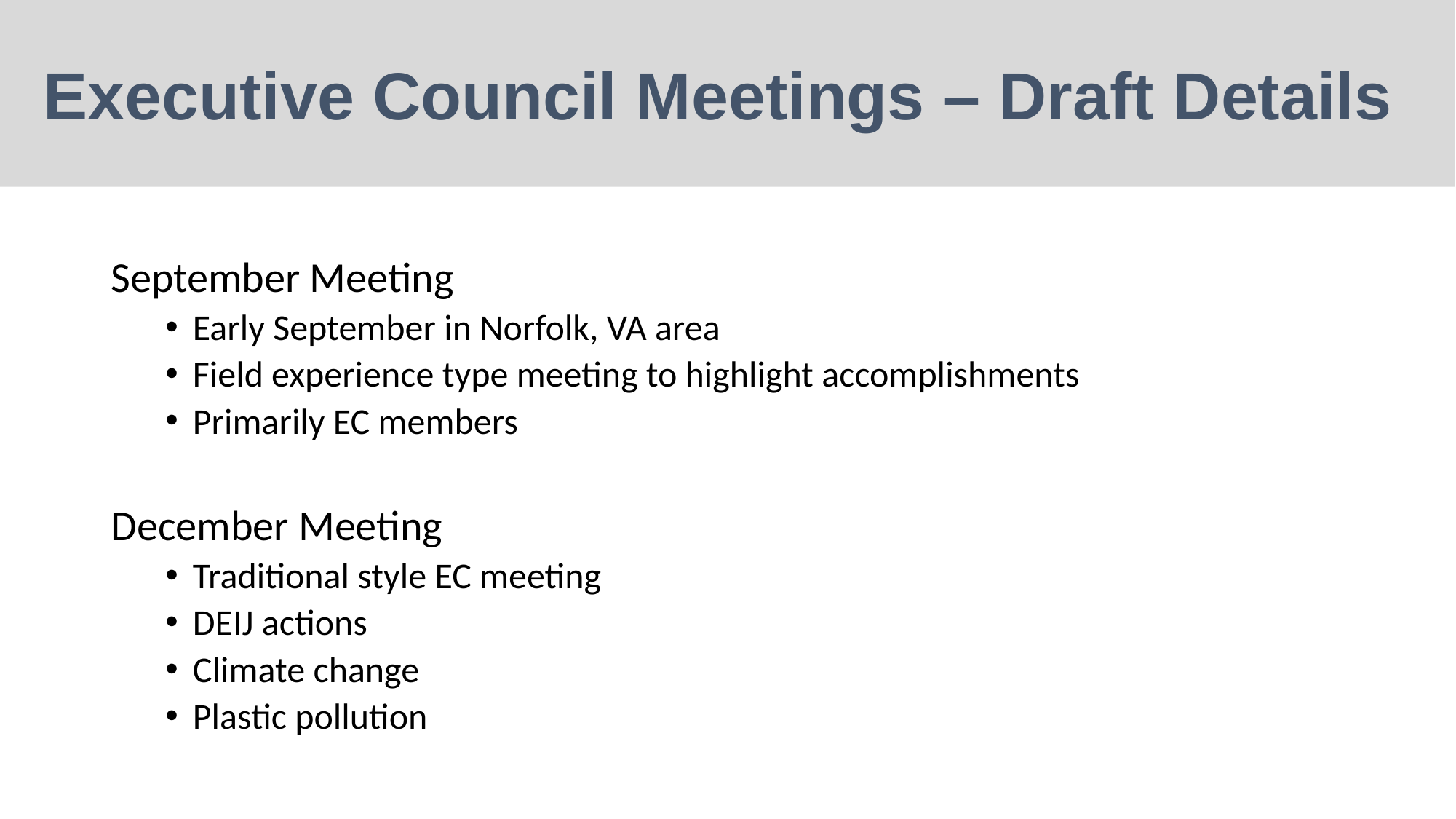

Executive Council Meetings – Draft Details
September Meeting
Early September in Norfolk, VA area
Field experience type meeting to highlight accomplishments
Primarily EC members

December Meeting
Traditional style EC meeting
DEIJ actions
Climate change
Plastic pollution